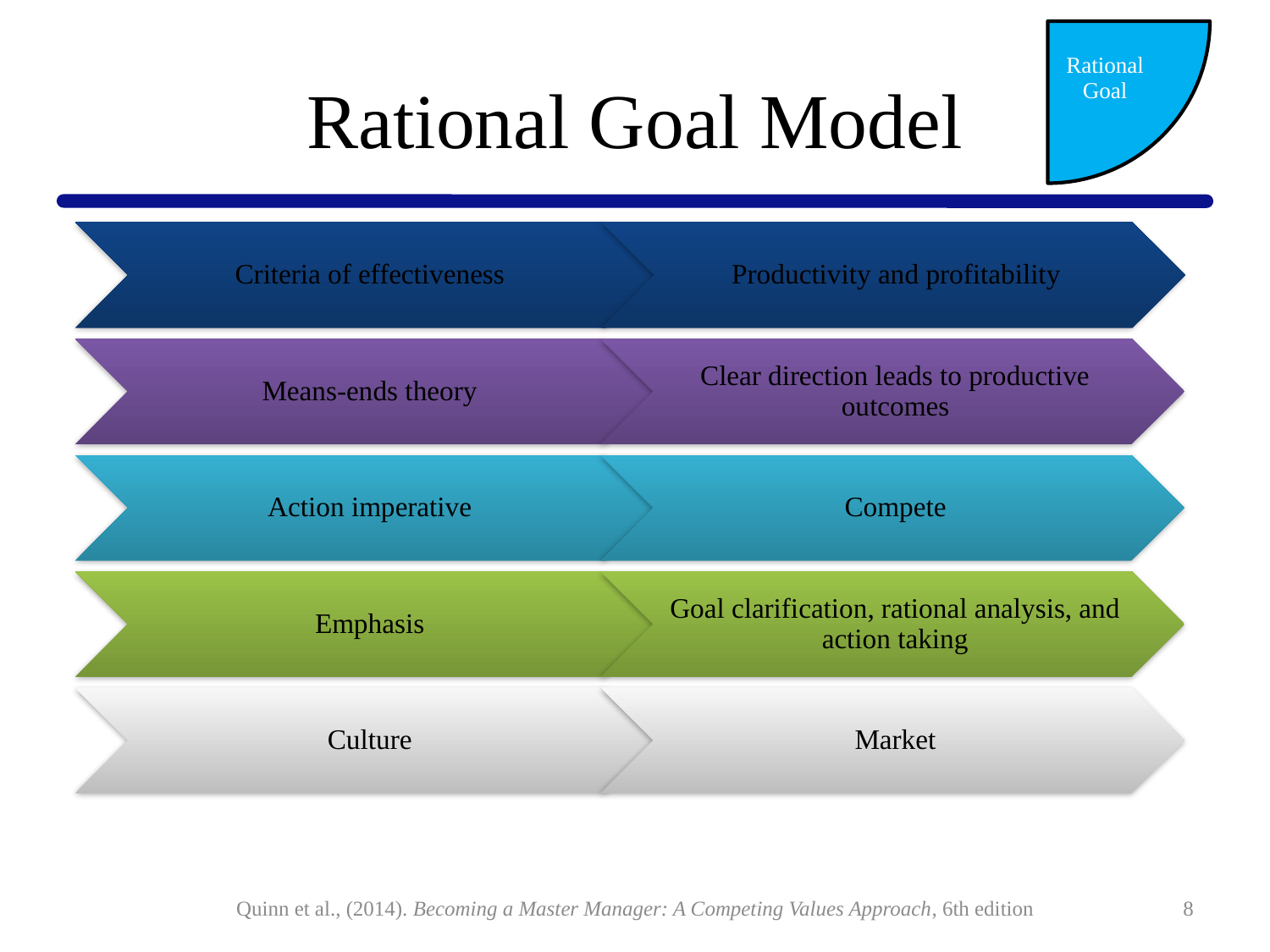

Rational Goal
# Rational Goal Model
Criteria of effectiveness
Productivity and profitability
Means-ends theory
Clear direction leads to productive outcomes
Action imperative
Compete
Emphasis
Goal clarification, rational analysis, and action taking
Culture
Market
Quinn et al., (2014). Becoming a Master Manager: A Competing Values Approach, 6th edition
8